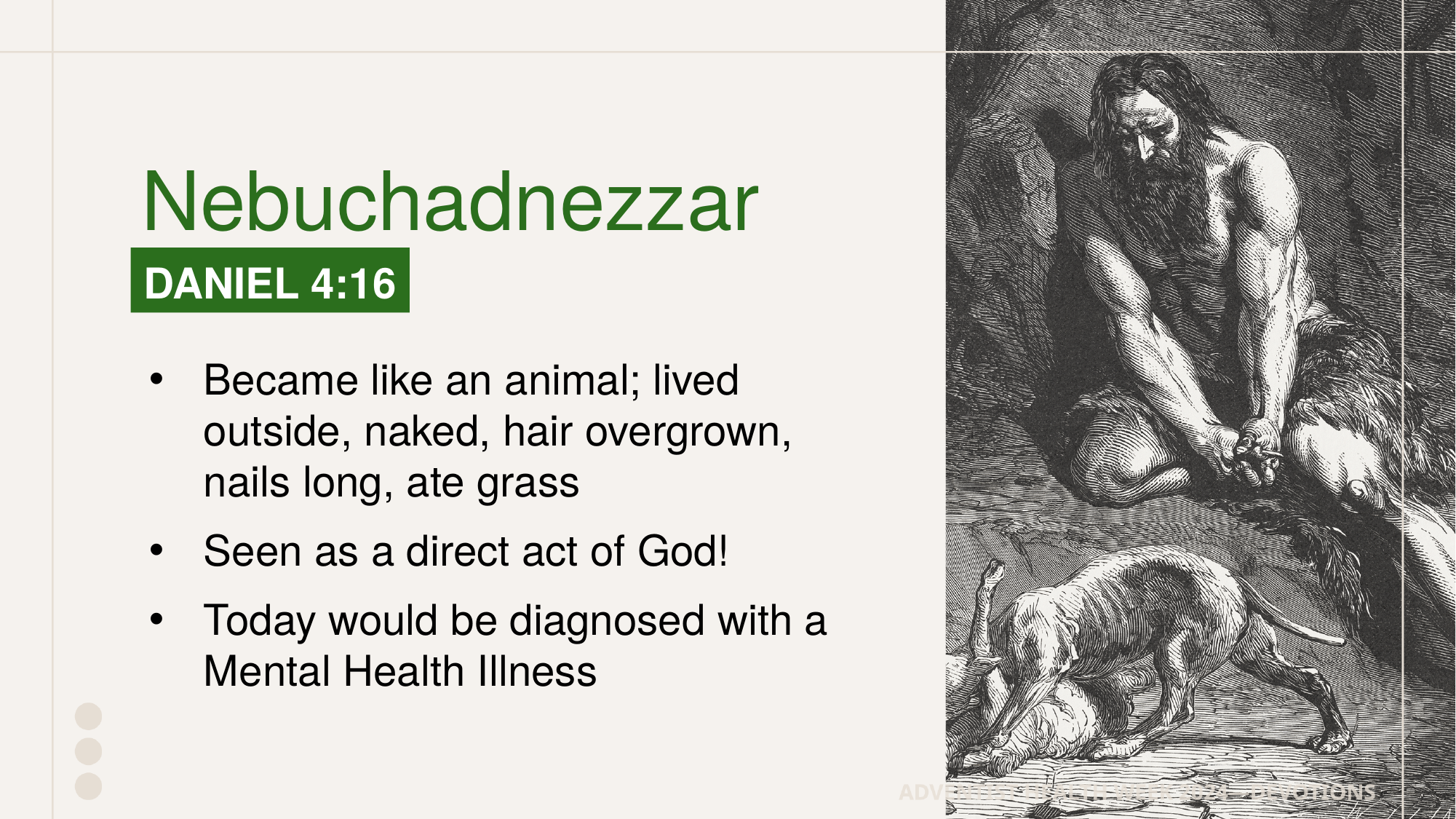

Nebuchadnezzar
DANIEL 4:16
Became like an animal; lived outside, naked, hair overgrown, nails long, ate grass
Seen as a direct act of God!
Today would be diagnosed with a Mental Health Illness